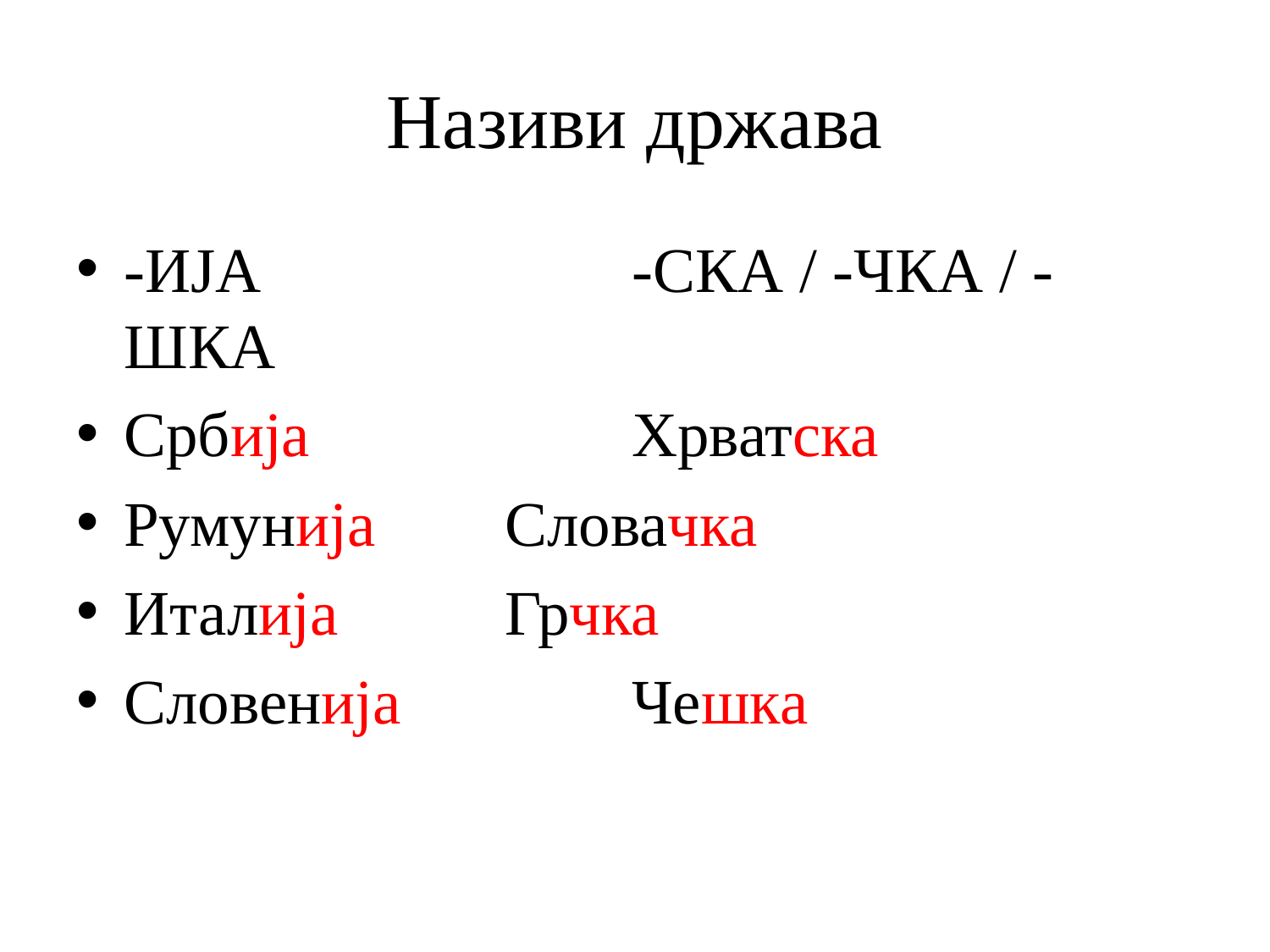

# Називи држава
-ИЈА			-СКА / -ЧКА / -ШКА
Србија			Хрватска
Румунија		Словачка
Италија		Грчка
Словенија		Чешка